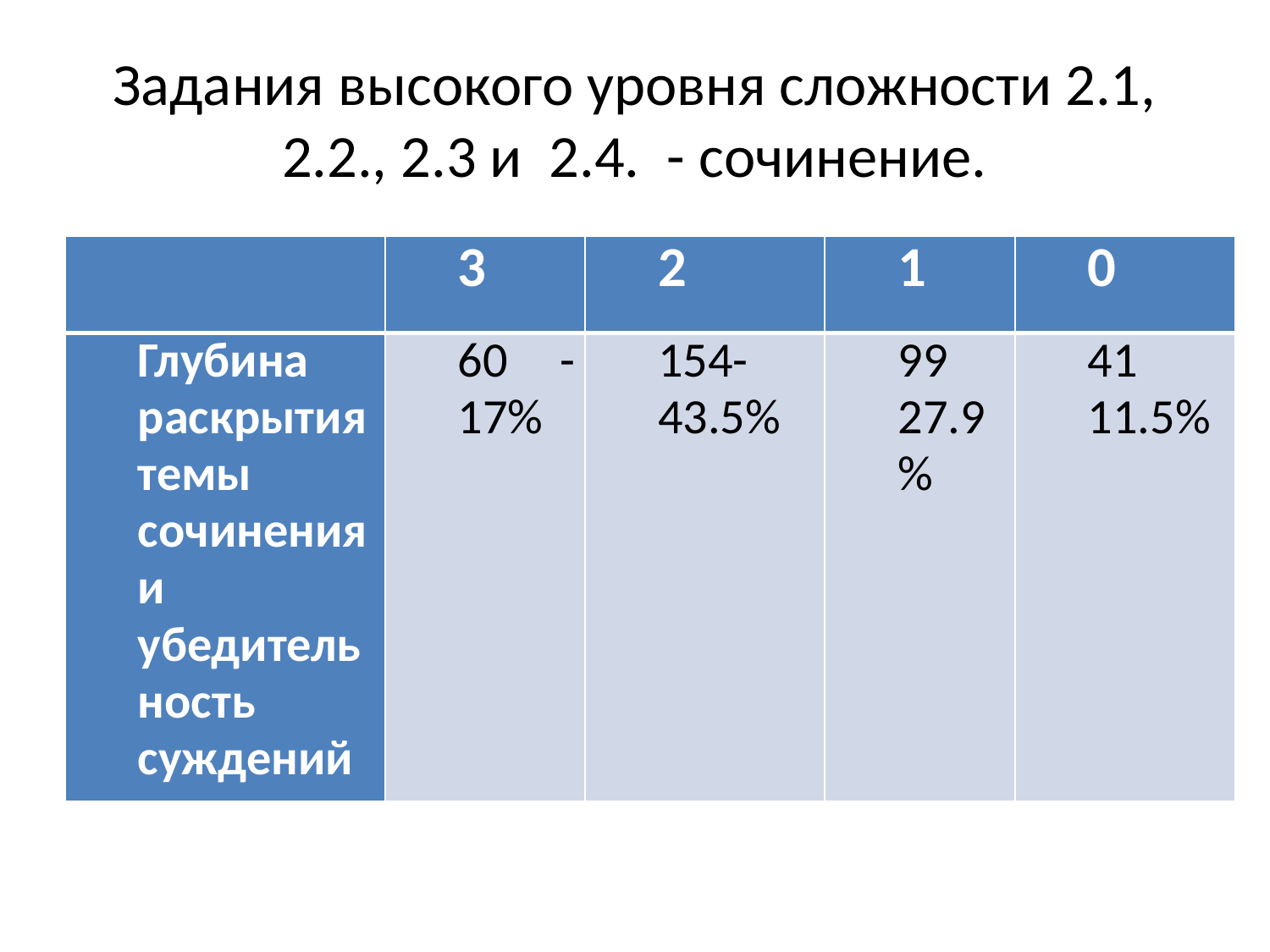

# Задания высокого уровня сложности 2.1, 2.2., 2.3 и  2.4.  - сочинение.
|  | 3 | 2 | 1 | 0 |
| --- | --- | --- | --- | --- |
| Глубина раскрытия темы сочинения и убедительность суждений | 60 -17% | 154- 43.5% | 99 27.9% | 41 11.5% |